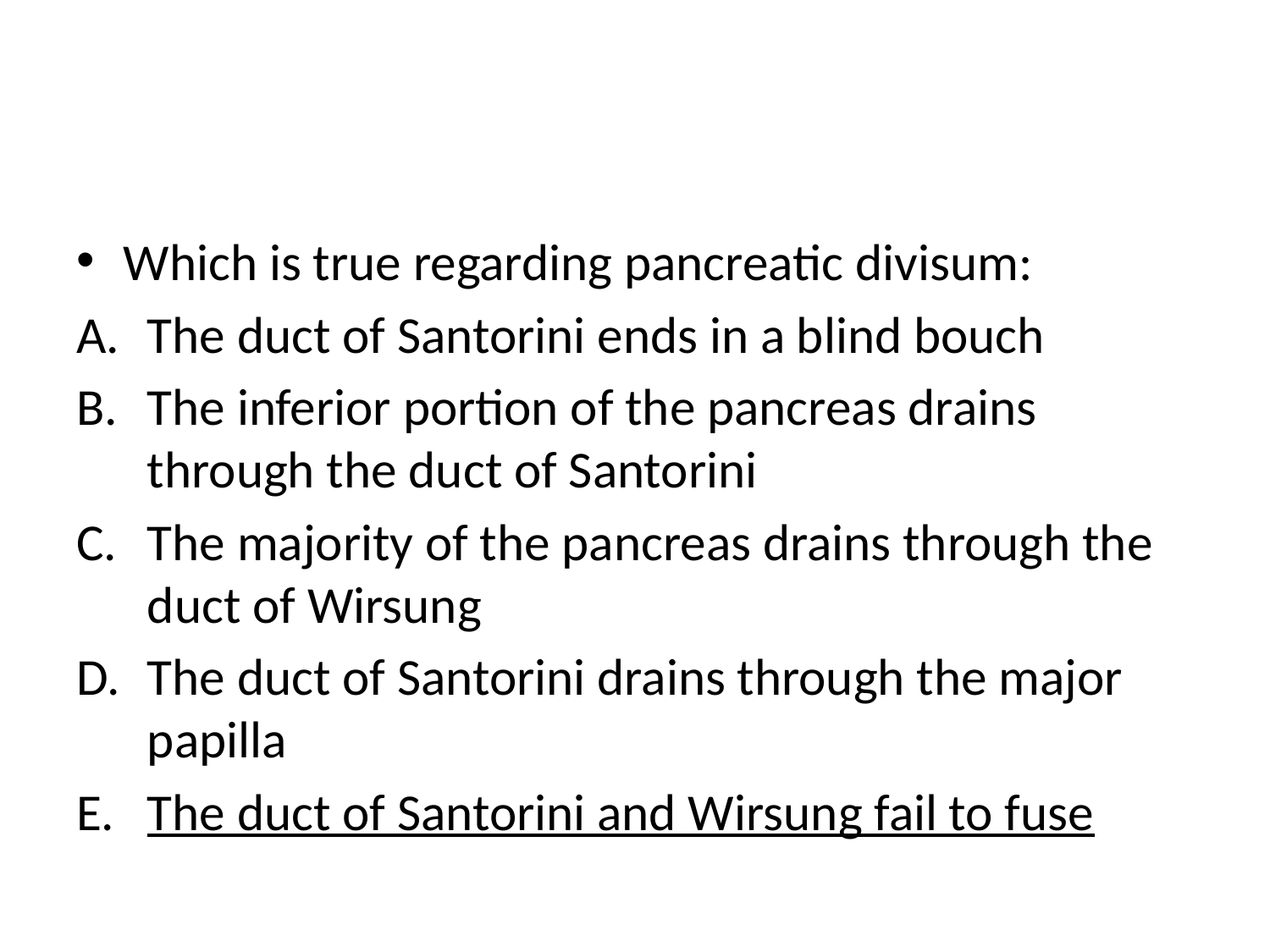

#
Which is true regarding pancreatic divisum:
The duct of Santorini ends in a blind bouch
The inferior portion of the pancreas drains through the duct of Santorini
The majority of the pancreas drains through the duct of Wirsung
The duct of Santorini drains through the major papilla
The duct of Santorini and Wirsung fail to fuse